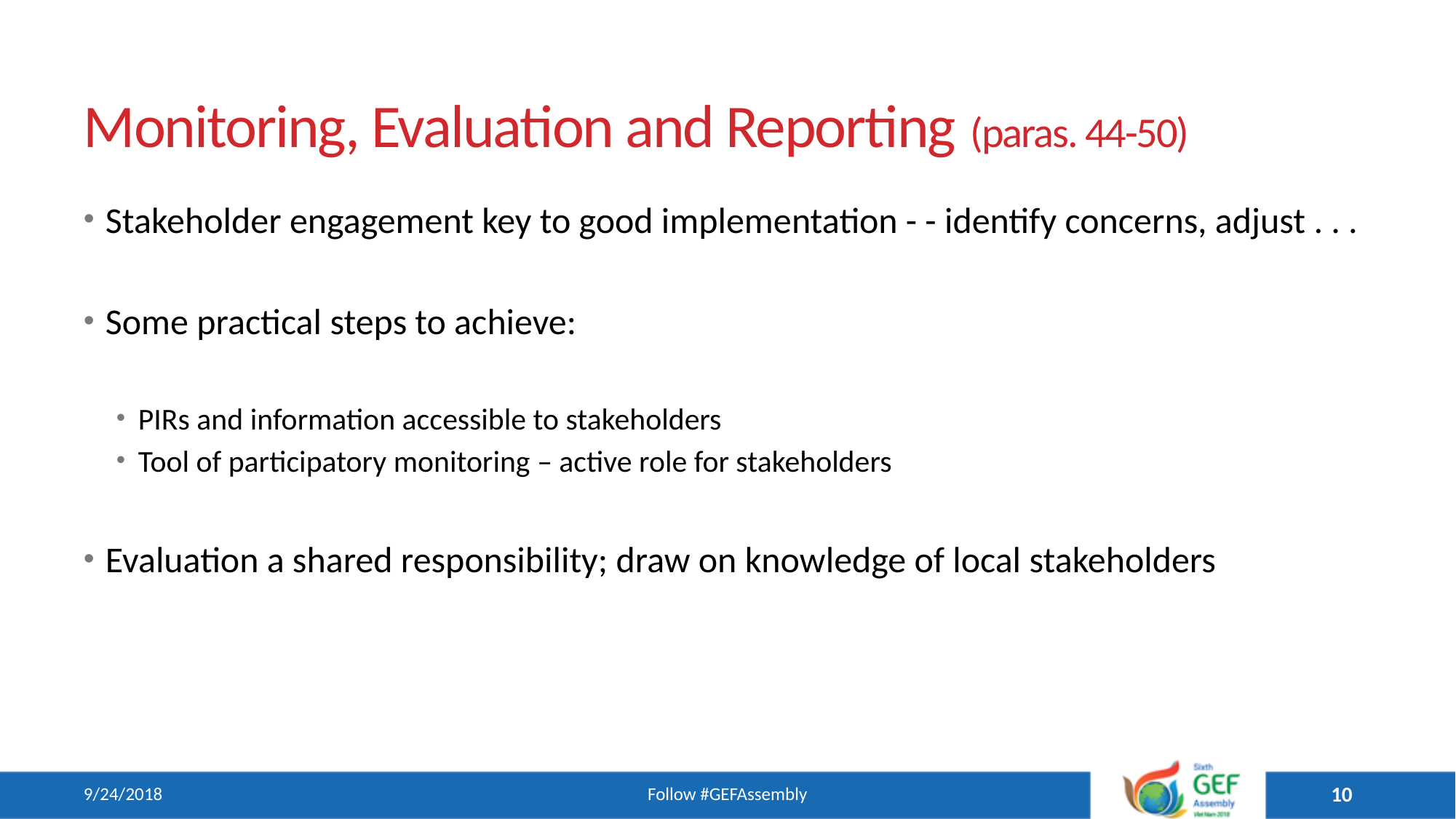

# Monitoring, Evaluation and Reporting	 (paras. 44-50)
Stakeholder engagement key to good implementation - - identify concerns, adjust . . .

Some practical steps to achieve:

PIRs and information accessible to stakeholders
Tool of participatory monitoring – active role for stakeholders

Evaluation a shared responsibility; draw on knowledge of local stakeholders